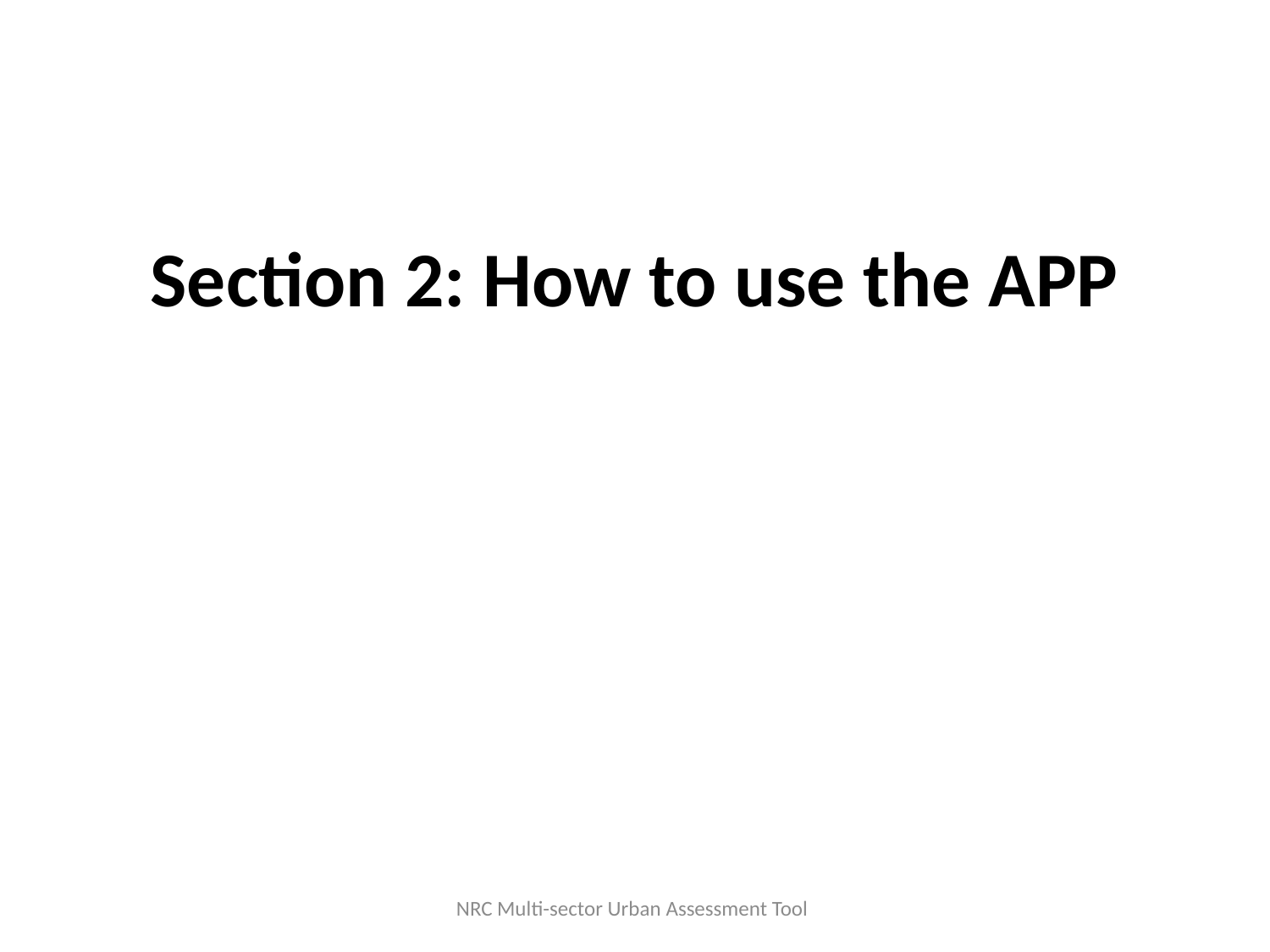

# Section 2: How to use the APP
NRC Multi-sector Urban Assessment Tool